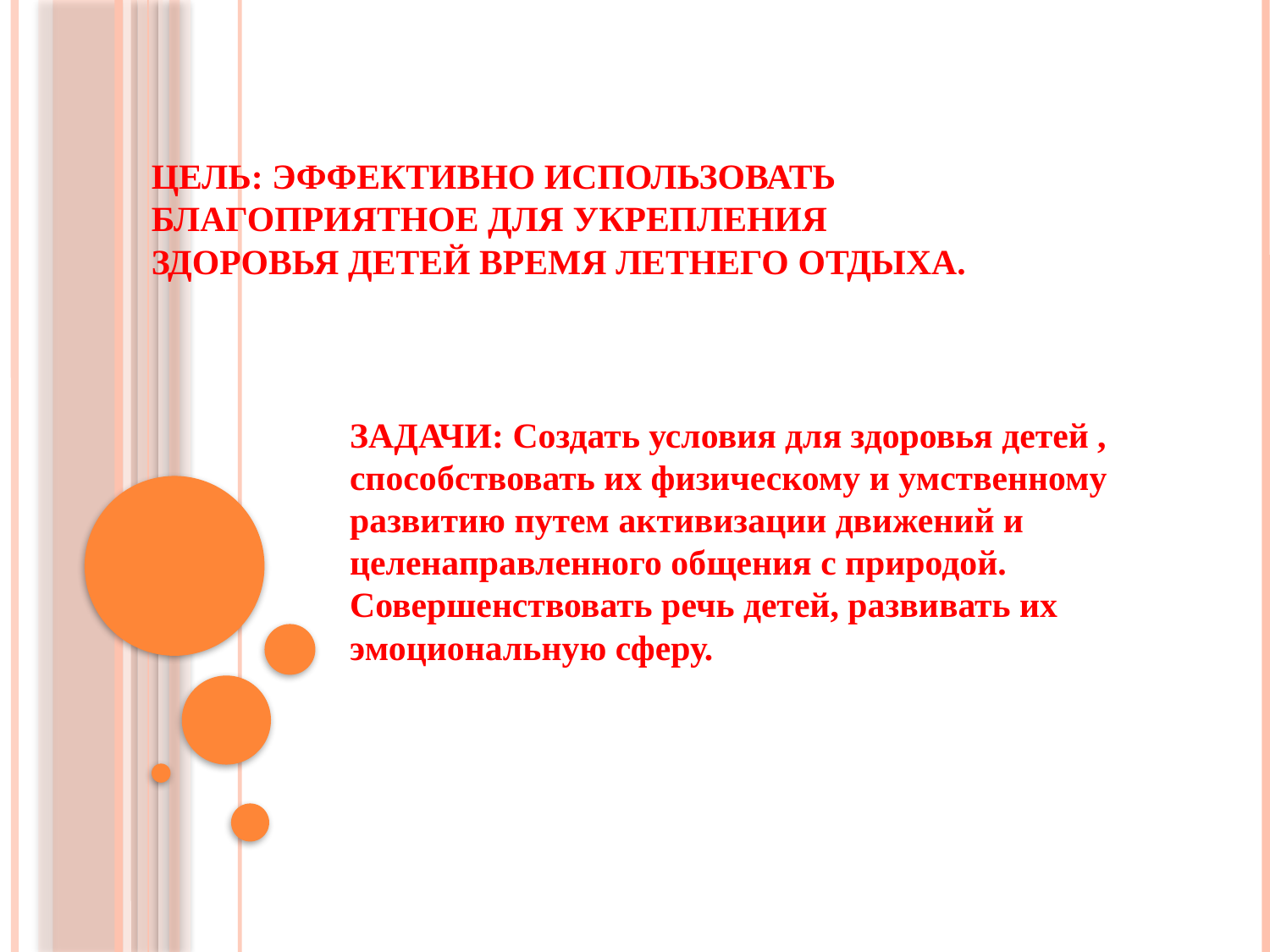

# ЦЕЛЬ: Эффективно использовать благоприятное для укрепления здоровья детей время летнего отдыха.
ЗАДАЧИ: Создать условия для здоровья детей , способствовать их физическому и умственному развитию путем активизации движений и целенаправленного общения с природой. Совершенствовать речь детей, развивать их эмоциональную сферу.